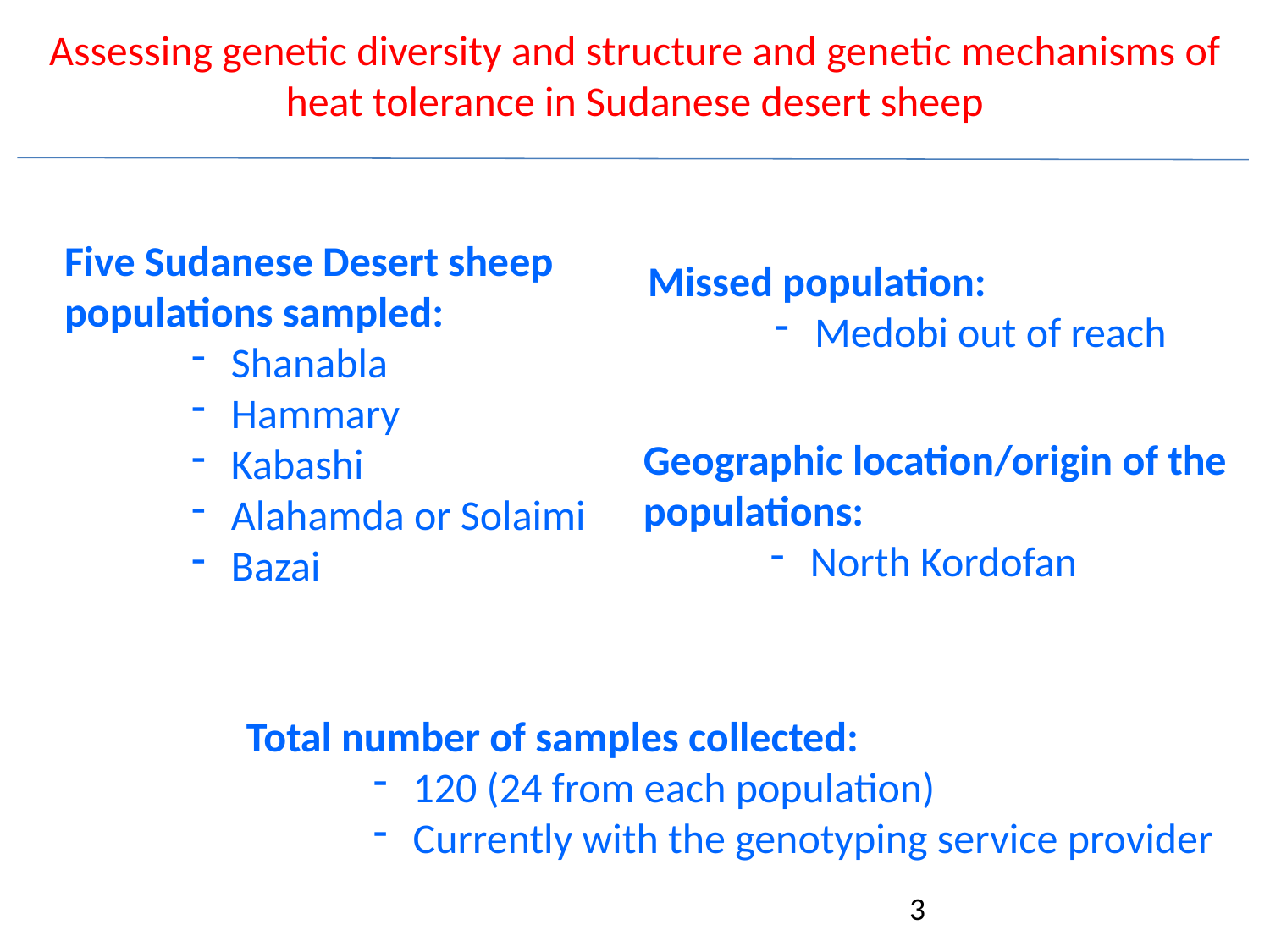

Assessing genetic diversity and structure and genetic mechanisms of heat tolerance in Sudanese desert sheep
Five Sudanese Desert sheep populations sampled:
Shanabla
Hammary
Kabashi
Alahamda or Solaimi
Bazai
Missed population:
Medobi out of reach
Geographic location/origin of the populations:
North Kordofan
Total number of samples collected:
120 (24 from each population)
Currently with the genotyping service provider
3